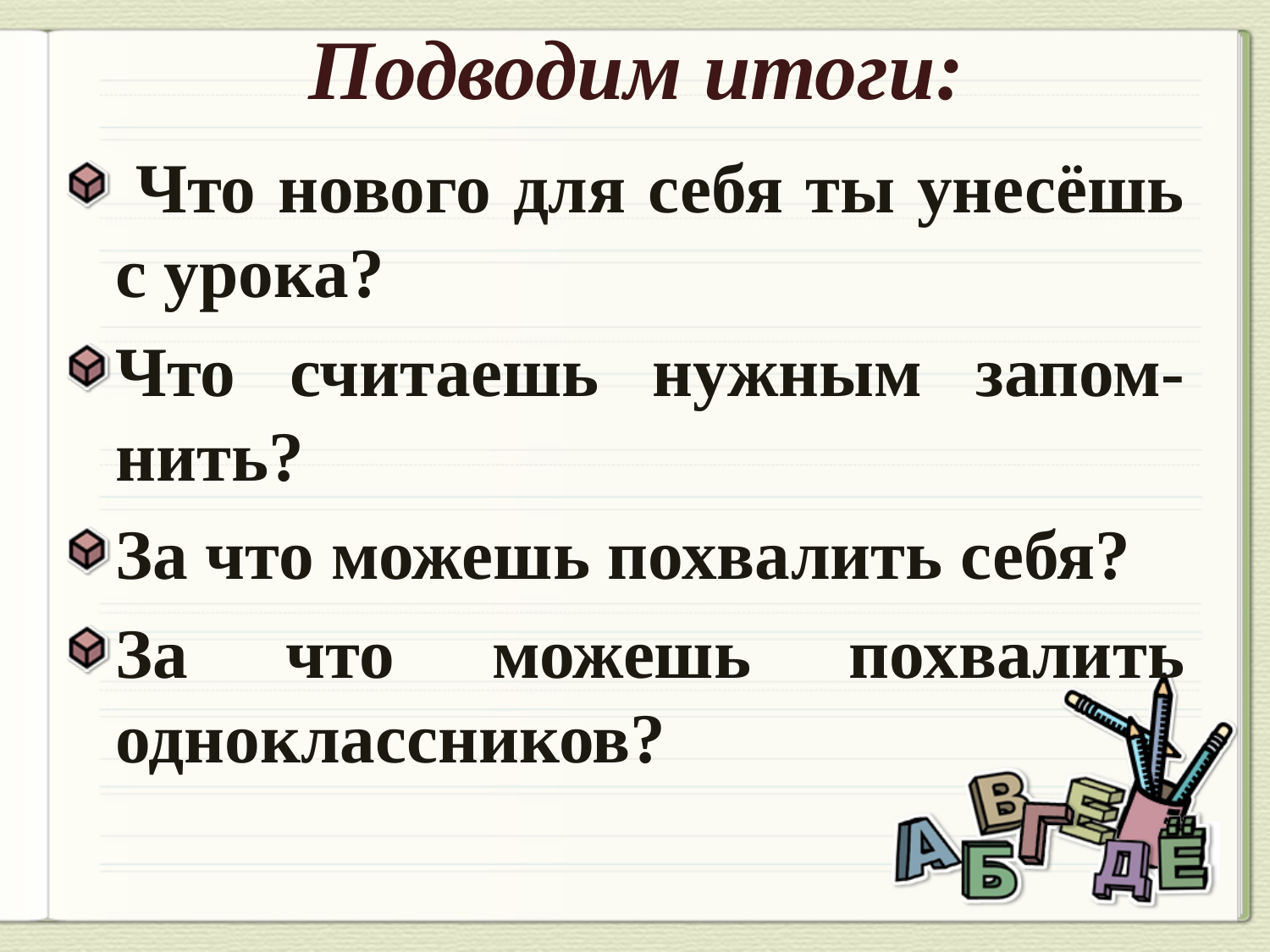

# Подводим итоги:
 Что нового для себя ты унесёшь с урока?
Что считаешь нужным запом-нить?
За что можешь похвалить себя?
За что можешь похвалить одноклассников?